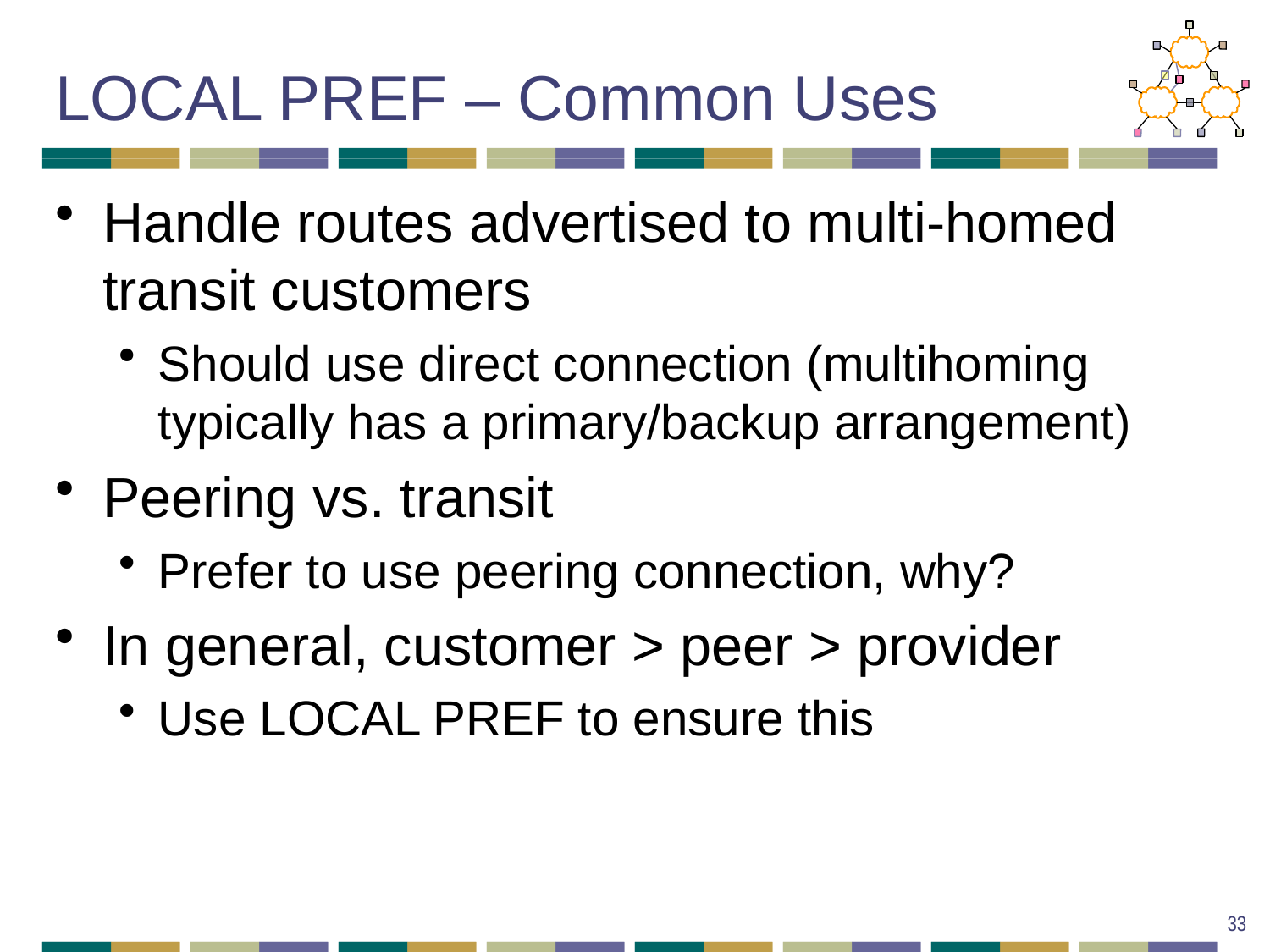

# LOCAL PREF – Common Uses
Handle routes advertised to multi-homed transit customers
Should use direct connection (multihoming typically has a primary/backup arrangement)
Peering vs. transit
Prefer to use peering connection, why?
In general, customer > peer > provider
Use LOCAL PREF to ensure this
33